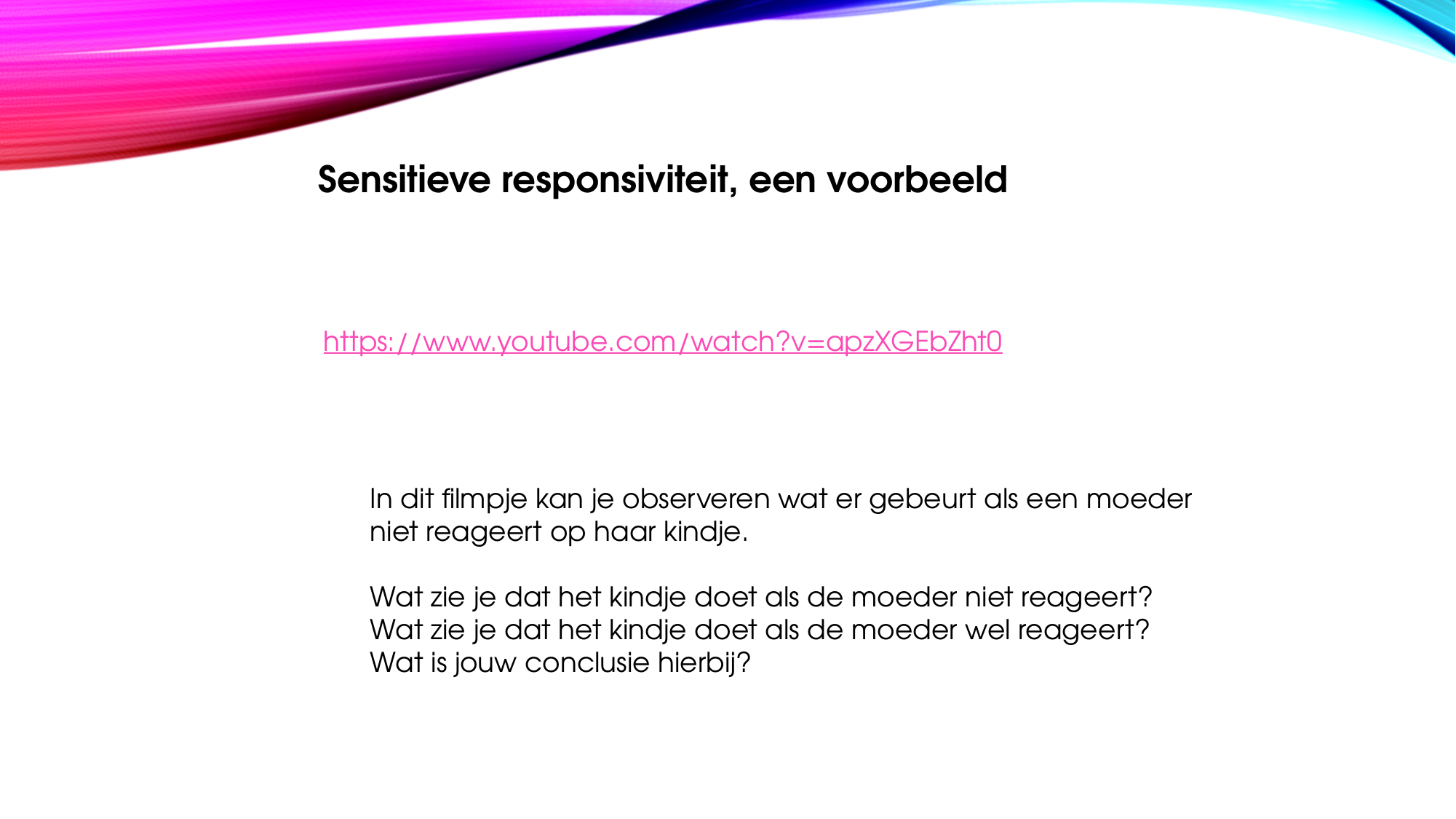

Sensitieve responsiviteit, een voorbeeld
https://www.youtube.com/watch?v=apzXGEbZht0
In dit filmpje kan je observeren wat er gebeurt als een moeder
niet reageert op haar kindje.

Wat zie je dat het kindje doet als de moeder niet reageert?
Wat zie je dat het kindje doet als de moeder wel reageert?
Wat is jouw conclusie hierbij?